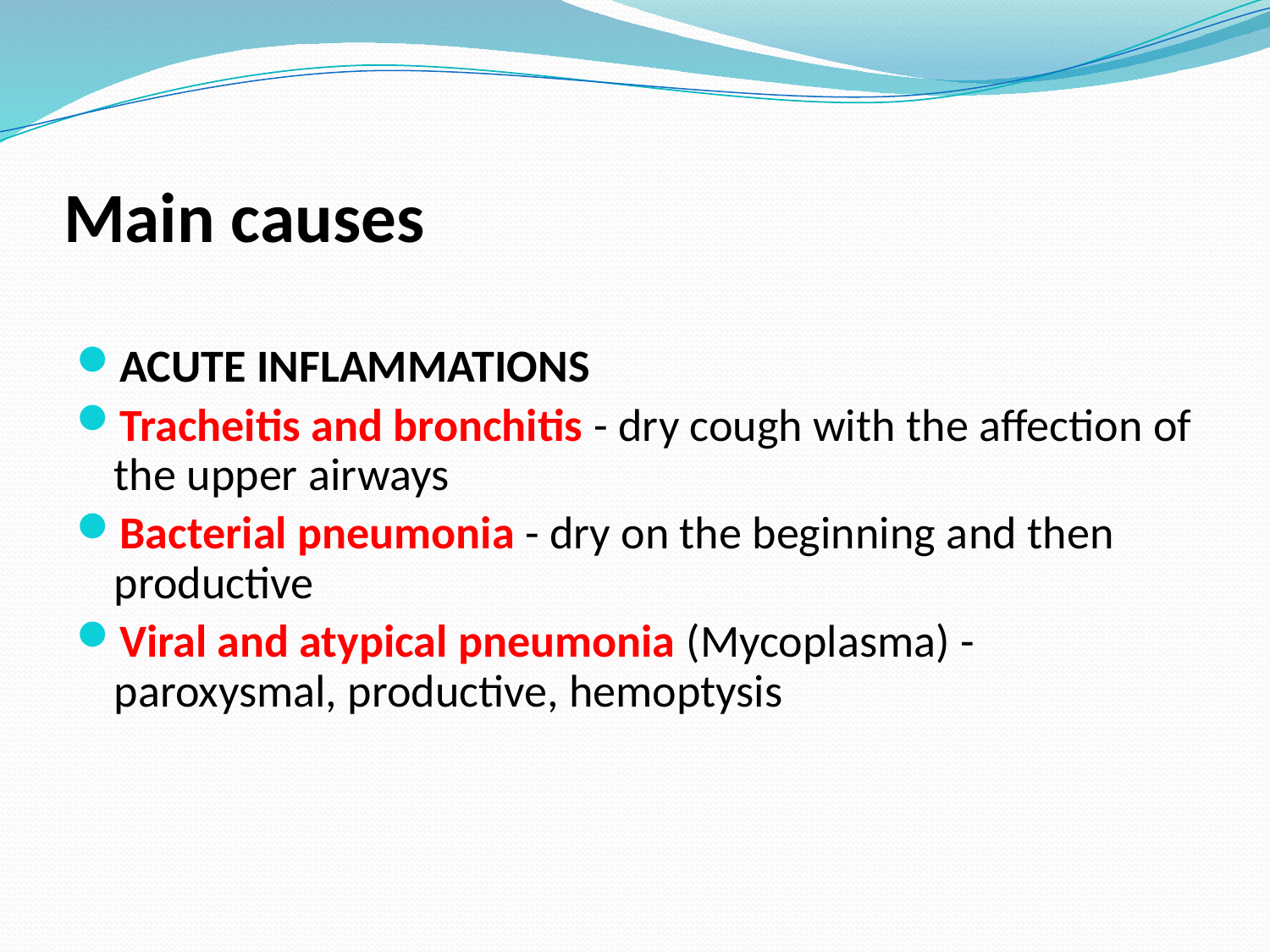

# Main causes
ACUTE INFLAMMATIONS
Tracheitis and bronchitis - dry cough with the affection of the upper airways
Bacterial pneumonia - dry on the beginning and then productive
Viral and atypical pneumonia (Mycoplasma) - paroxysmal, productive, hemoptysis​